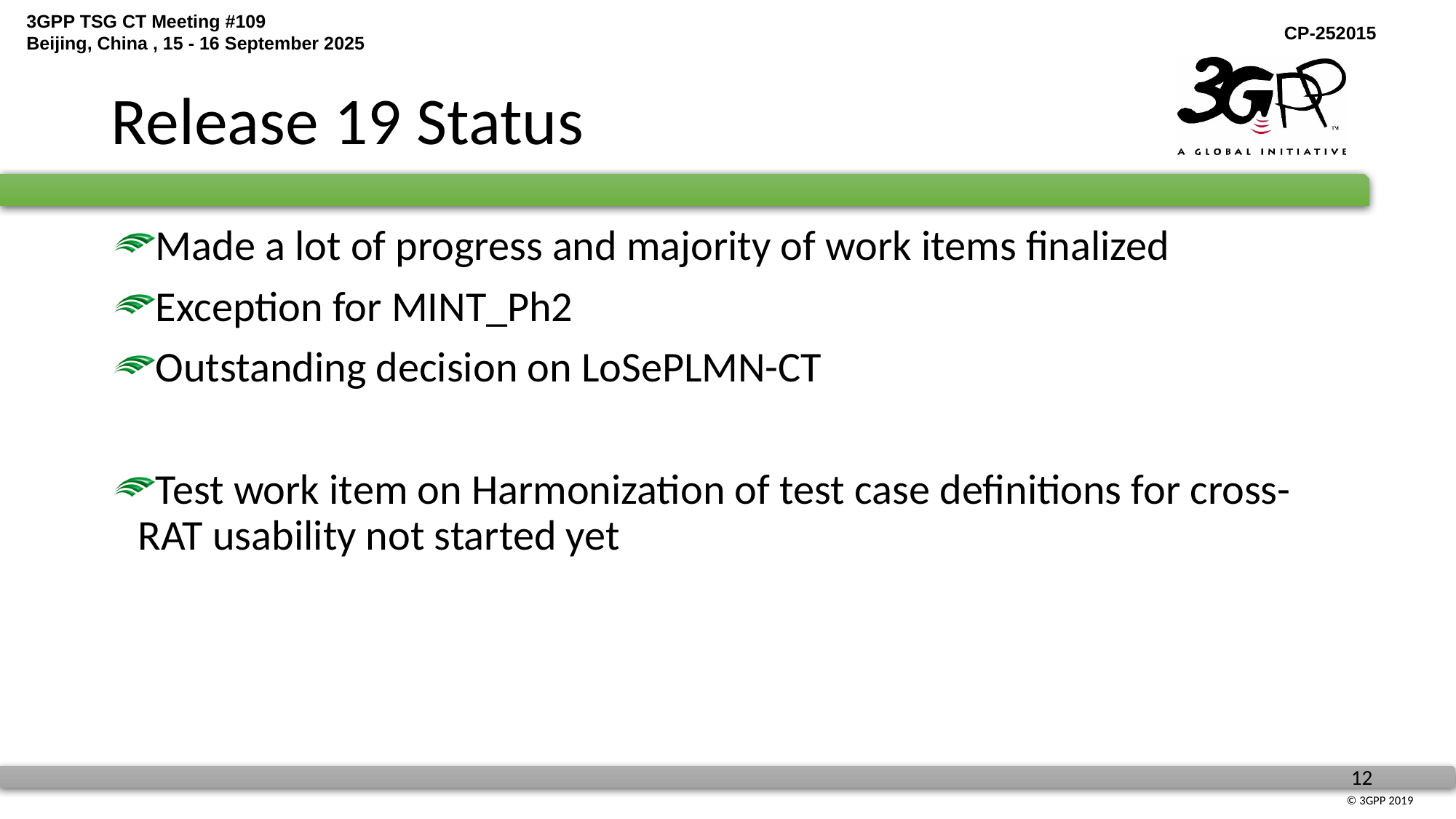

# Release 19 Status
Made a lot of progress and majority of work items finalized
Exception for MINT_Ph2
Outstanding decision on LoSePLMN-CT

Test work item on Harmonization of test case definitions for cross-RAT usability not started yet